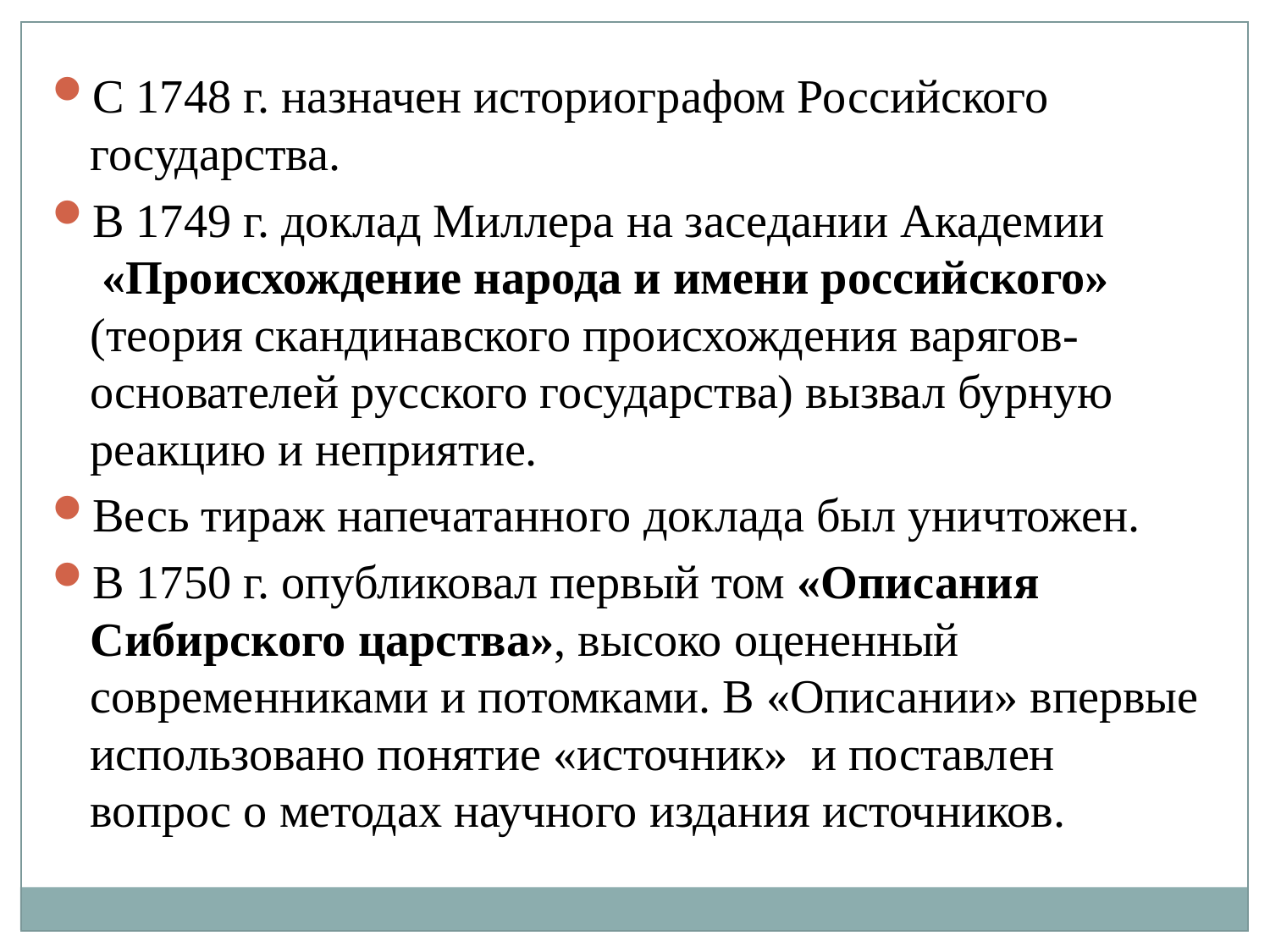

С 1748 г. назначен историографом Российского государства.
В 1749 г. доклад Миллера на заседании Академии  «Происхождение народа и имени российского» (теория скандинавского происхождения варягов-основателей русского государства) вызвал бурную реакцию и неприятие.
Весь тираж напечатанного доклада был уничтожен.
В 1750 г. опубликовал первый том «Описания Сибирского царства», высоко оцененный современниками и потомками. В «Описании» впервые использовано понятие «источник»  и поставлен вопрос о методах научного издания источников.